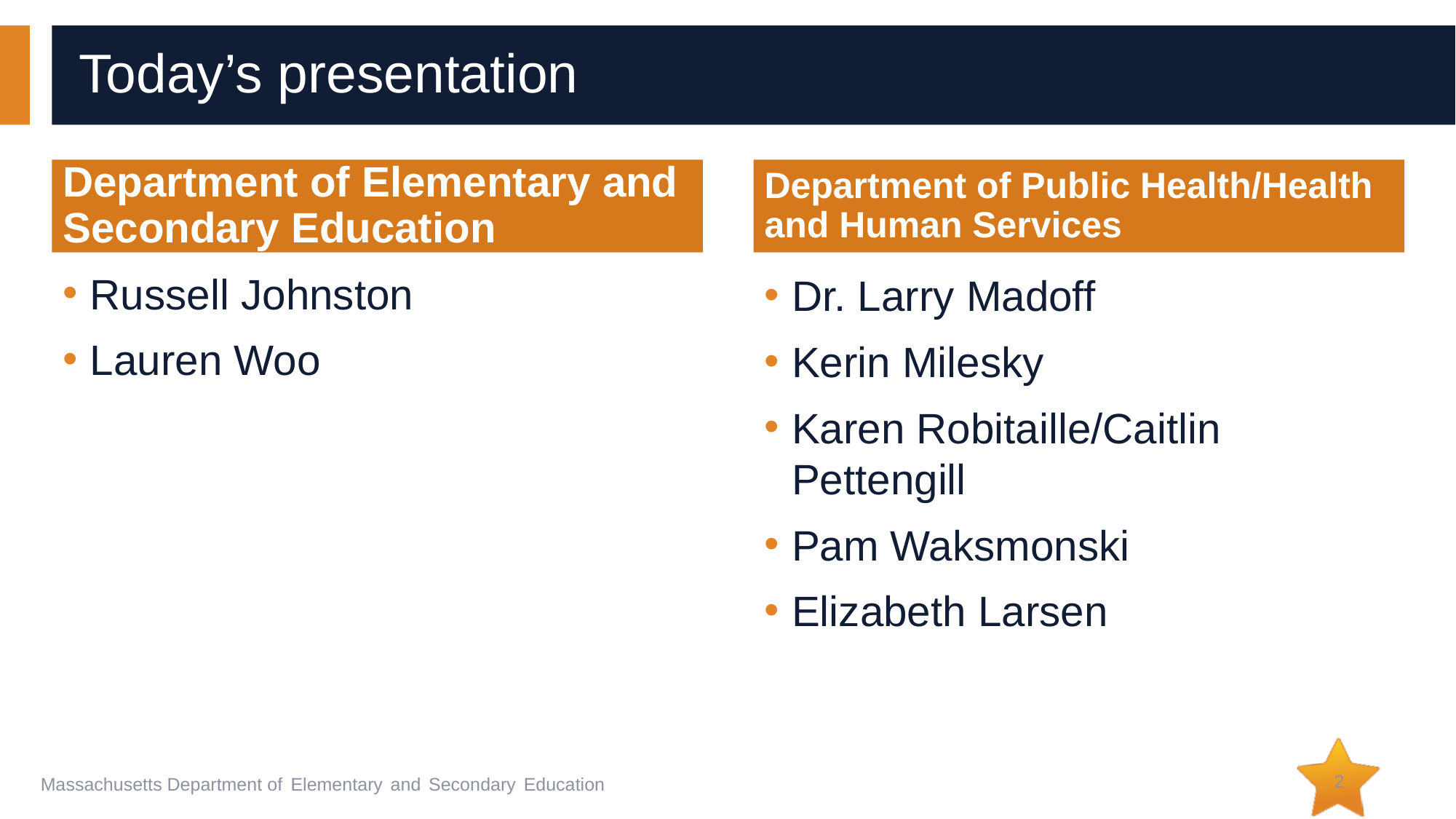

# Today’s presentation
Department of Elementary and Secondary Education
Department of Public Health/Health and Human Services
Russell Johnston
Lauren Woo
Dr. Larry Madoff
Kerin Milesky
Karen Robitaille/Caitlin Pettengill
Pam Waksmonski
Elizabeth Larsen

2